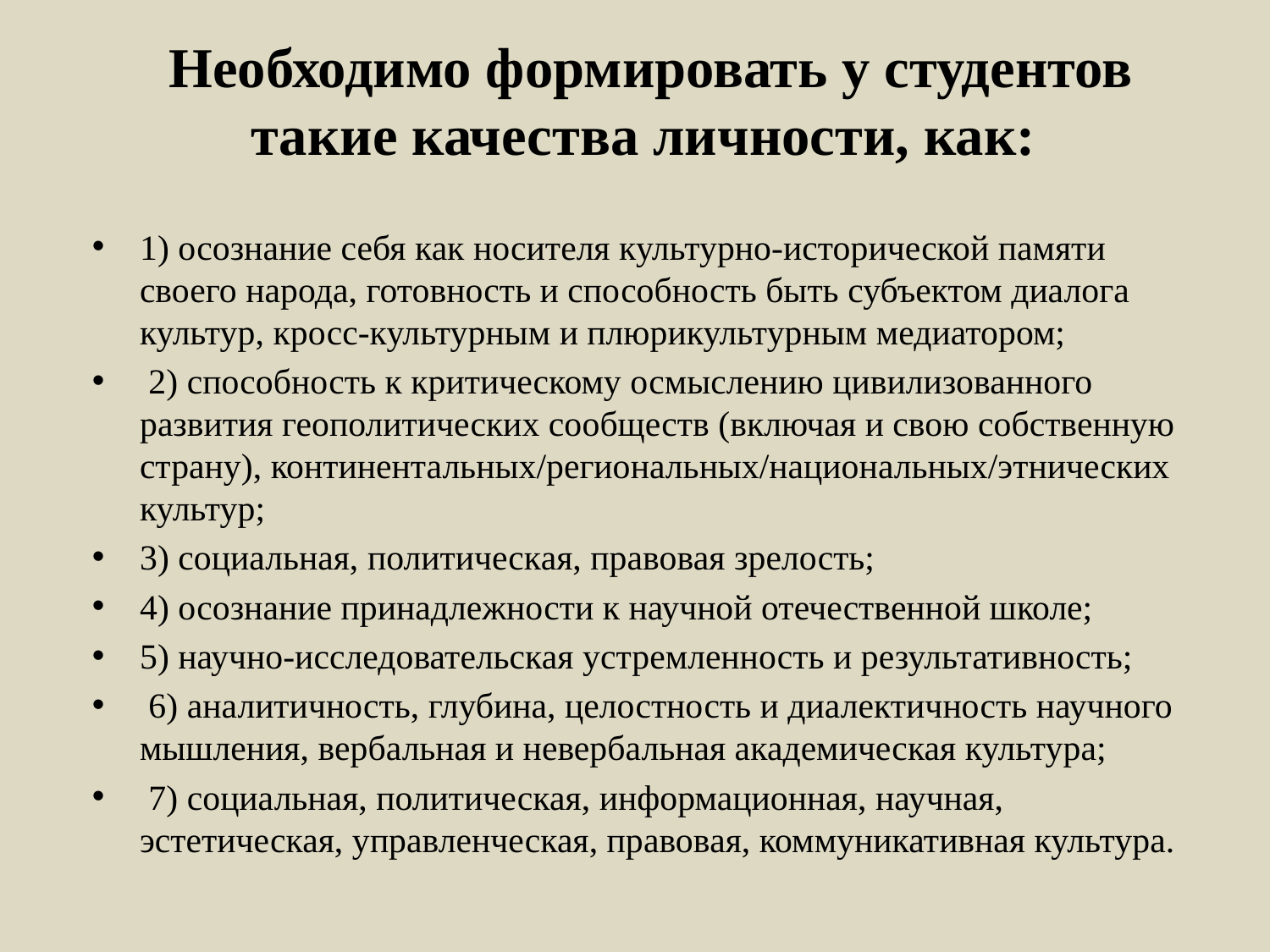

# Необходимо формировать у студентов такие качества личности, как:
1) осознание себя как носителя культурно-исторической памяти своего народа, готовность и способность быть субъектом диалога культур, кросс-культурным и плюрикультурным медиатором;
 2) способность к критическому осмыслению цивилизованного развития геополитических сообществ (включая и свою собственную страну), континентальных/региональных/национальных/этнических культур;
3) социальная, политическая, правовая зрелость;
4) осознание принадлежности к научной отечественной школе;
5) научно-исследовательская устремленность и результативность;
 6) аналитичность, глубина, целостность и диалектичность научного мышления, вербальная и невербальная академическая культура;
 7) социальная, политическая, информационная, научная, эстетическая, управленческая, правовая, коммуникативная культура.